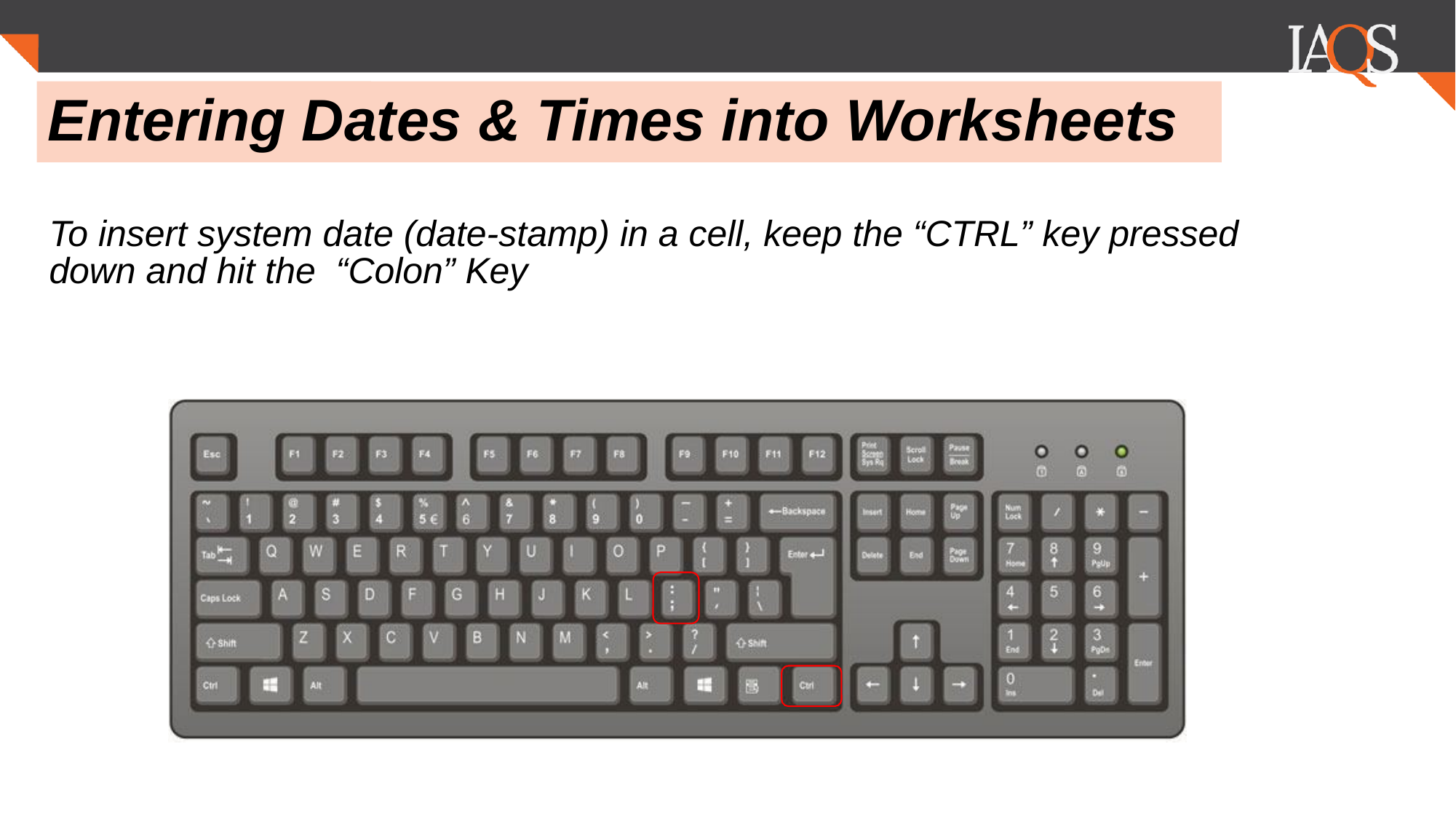

.
# Entering Dates & Times into Worksheets

To insert system date (date-stamp) in a cell, keep the “CTRL” key pressed down and hit the  “Colon” Key